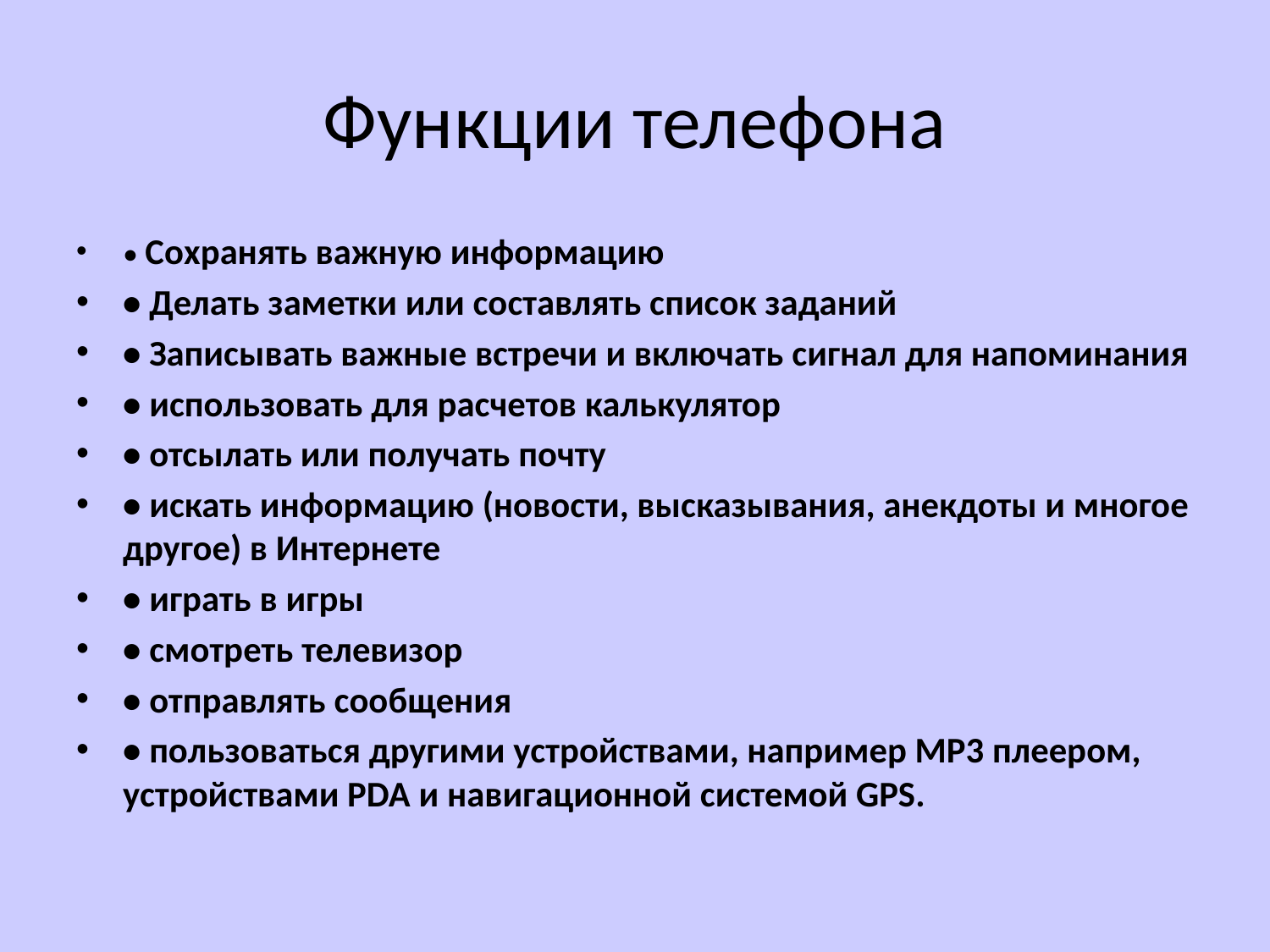

# Функции телефона
• Сохранять важную информацию
• Делать заметки или составлять список заданий
• Записывать важные встречи и включать сигнал для напоминания
• использовать для расчетов калькулятор
• отсылать или получать почту
• искать информацию (новости, высказывания, анекдоты и многое другое) в Интернете
• играть в игры
• смотреть телевизор
• отправлять сообщения
• пользоваться другими устройствами, например МР3 плеером, устройствами PDA и навигационной системой GPS.